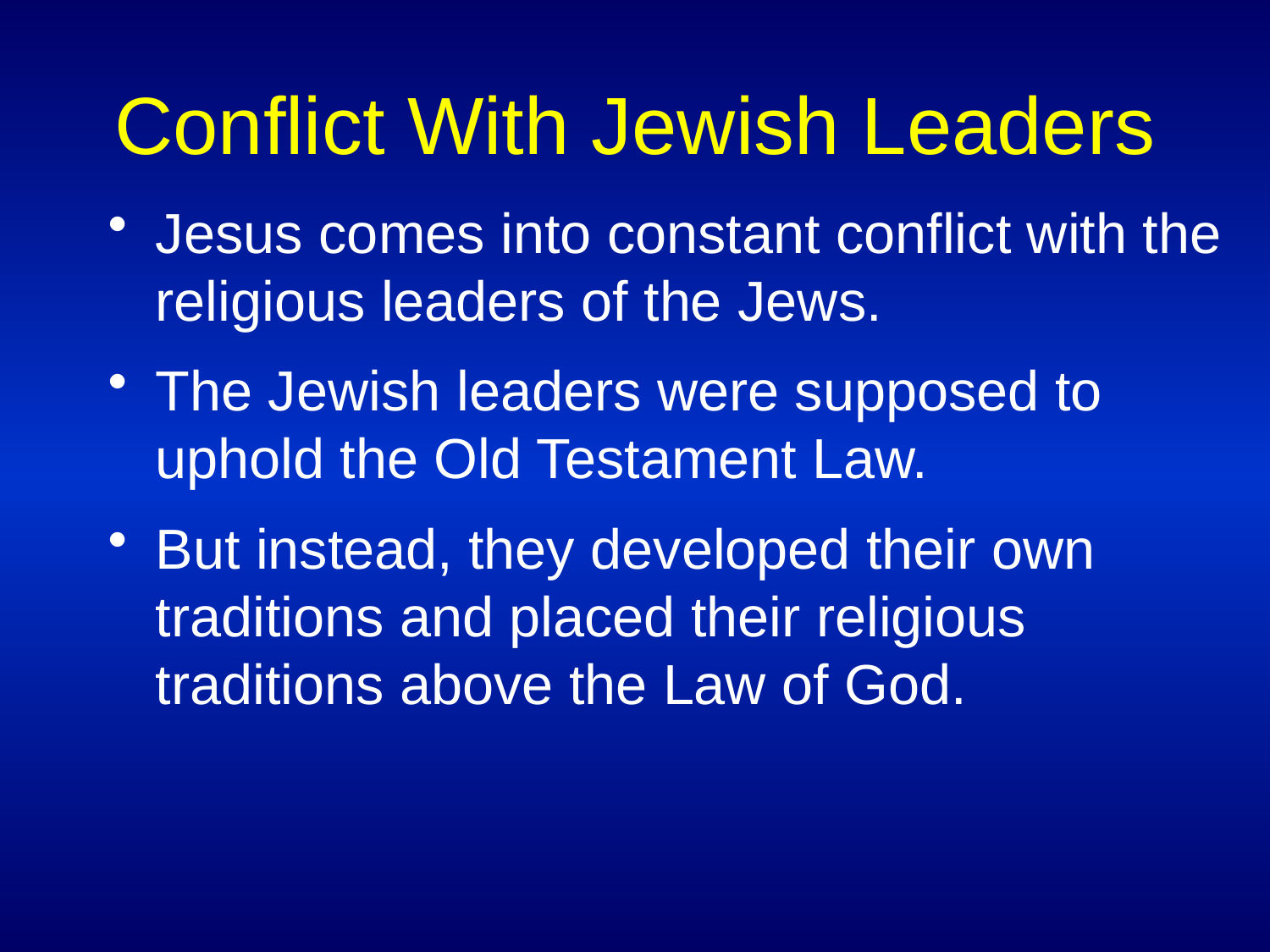

# Conflict With Jewish Leaders
Jesus comes into constant conflict with the religious leaders of the Jews.
The Jewish leaders were supposed to uphold the Old Testament Law.
But instead, they developed their own traditions and placed their religious traditions above the Law of God.